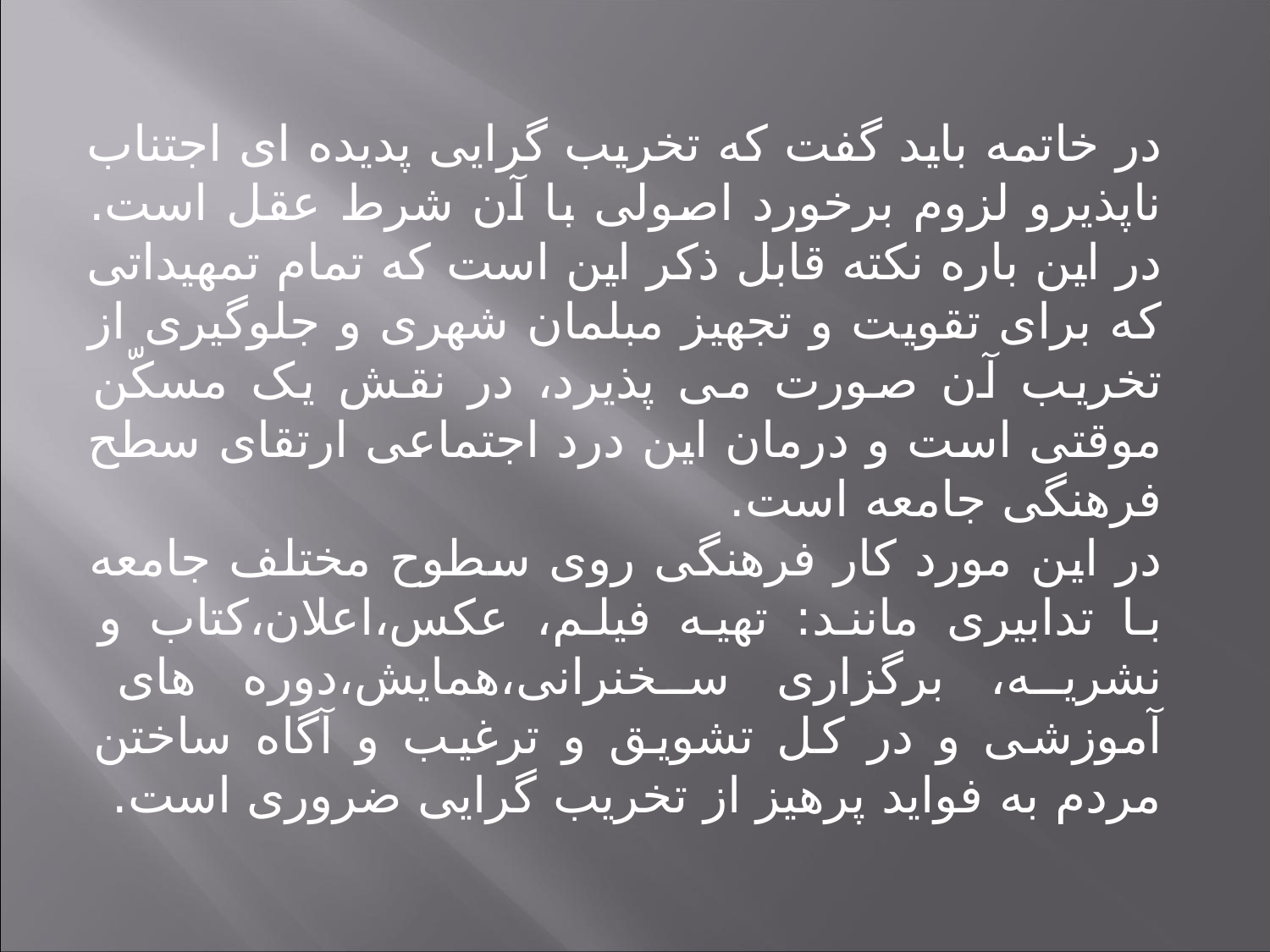

در خاتمه باید گفت که تخریب گرایی پدیده ای اجتناب ناپذیرو لزوم برخورد اصولی با آن شرط عقل است. در این باره نکته قابل ذکر این است که تمام تمهیداتی که برای تقویت و تجهیز مبلمان شهری و جلوگیری از تخریب آن صورت می پذیرد، در نقش یک مسکّن موقتی است و درمان این درد اجتماعی ارتقای سطح فرهنگی جامعه است.
در این مورد کار فرهنگی روی سطوح مختلف جامعه با تدابیری مانند: تهیه فیلم، عکس،اعلان،کتاب و نشریه، برگزاری سخنرانی،همایش،دوره های آموزشی و در کل تشویق و ترغیب و آگاه ساختن مردم به فواید پرهیز از تخریب گرایی ضروری است.